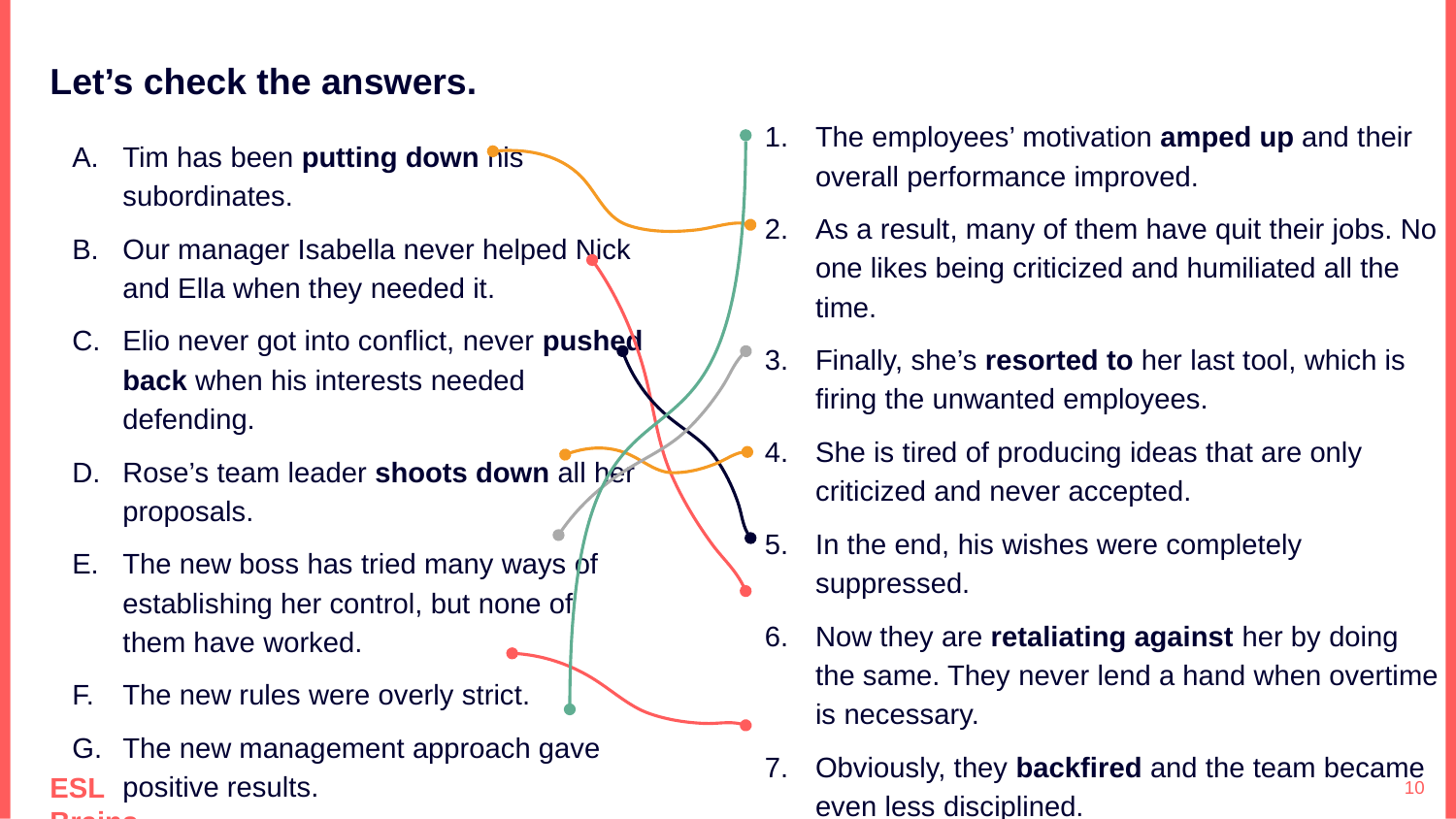

Let’s check the answers.
The employees’ motivation amped up and their overall performance improved.
As a result, many of them have quit their jobs. No one likes being criticized and humiliated all the time.
Finally, she’s resorted to her last tool, which is
firing the unwanted employees.
She is tired of producing ideas that are only criticized and never accepted.
In the end, his wishes were completely suppressed.
Now they are retaliating against her by doing the same. They never lend a hand when overtime is necessary.
Obviously, they backfired and the team became even less disciplined.
Tim has been putting down his subordinates.
Our manager Isabella never helped Nick and Ella when they needed it.
Elio never got into conflict, never pushed back when his interests needed defending.
Rose’s team leader shoots down all her proposals.
The new boss has tried many ways of establishing her control, but none of them have worked.
The new rules were overly strict.
The new management approach gave positive results.

10